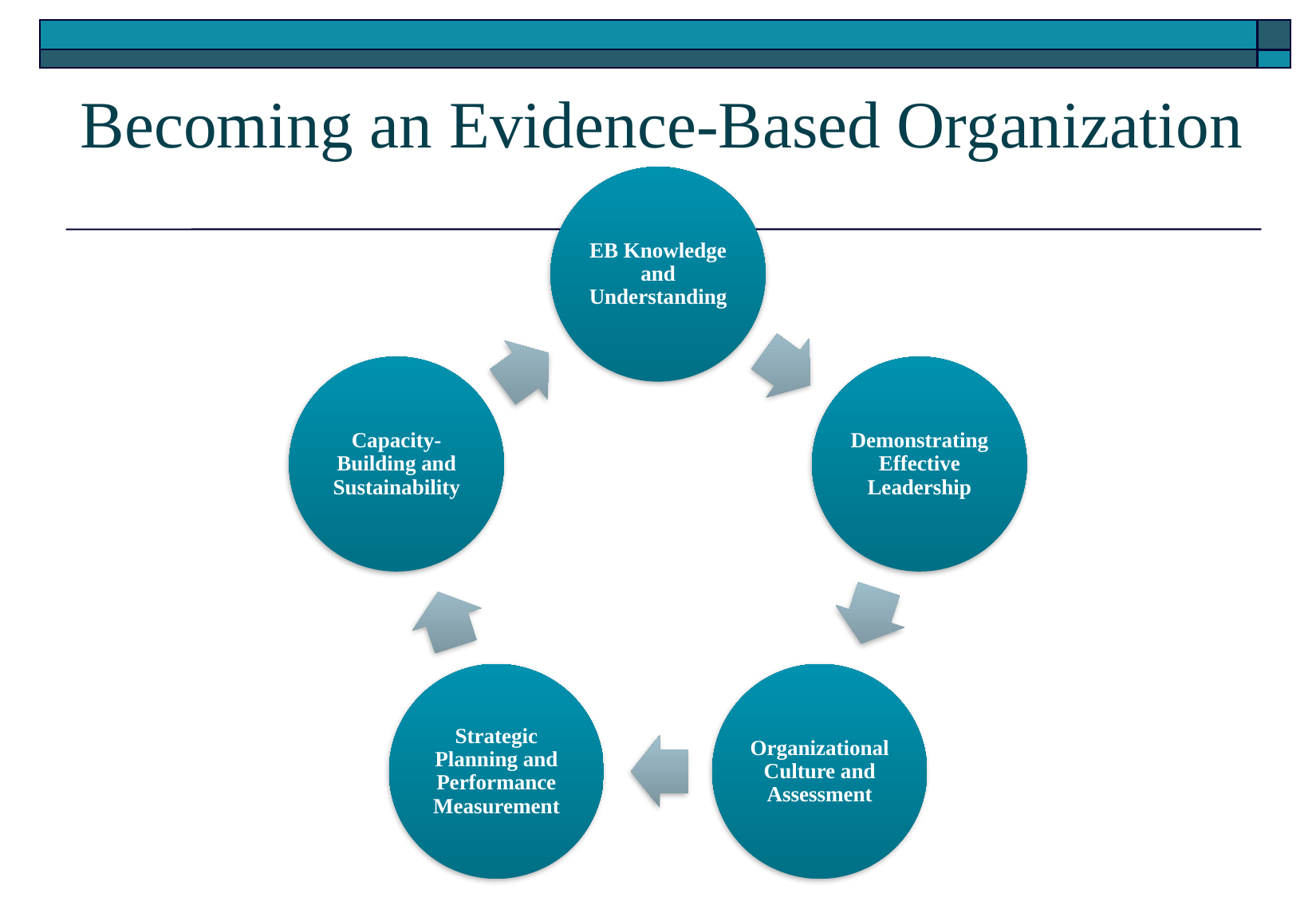

# Becoming an Evidence-Based Organization
EB Knowledge and Understanding

Demonstrating Effective Leadership

Organizational Culture and Assessment

Strategic Planning and Performance Measurement

Capacity-Building and Sustainability